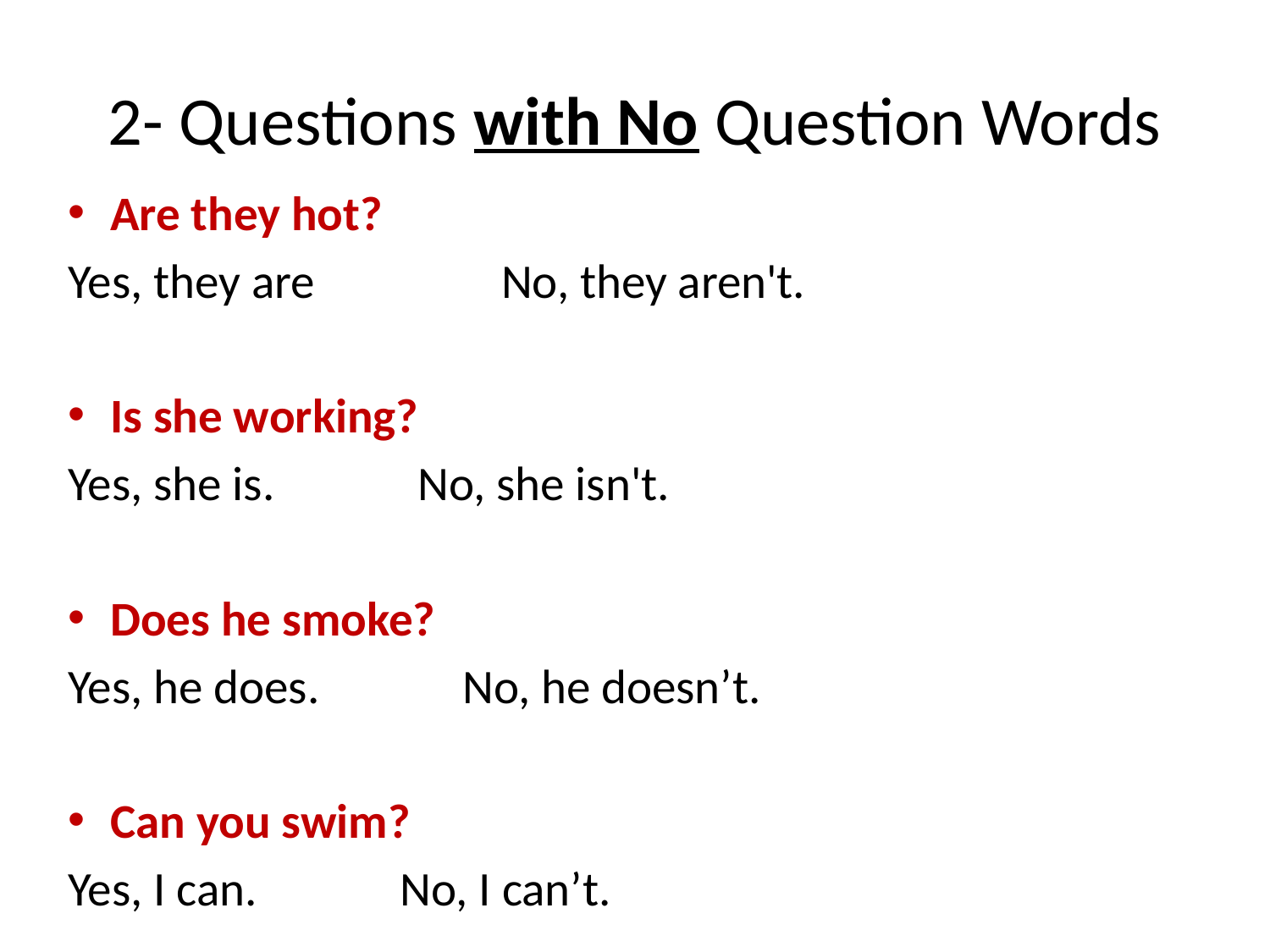

# 2- Questions with No Question Words
Are they hot?
Yes, they are                 No, they aren't.

Is she working?
Yes, she is.             No, she isn't.

Does he smoke?
Yes, he does.             No, he doesn’t.

Can you swim?
Yes, I can.             No, I can’t.